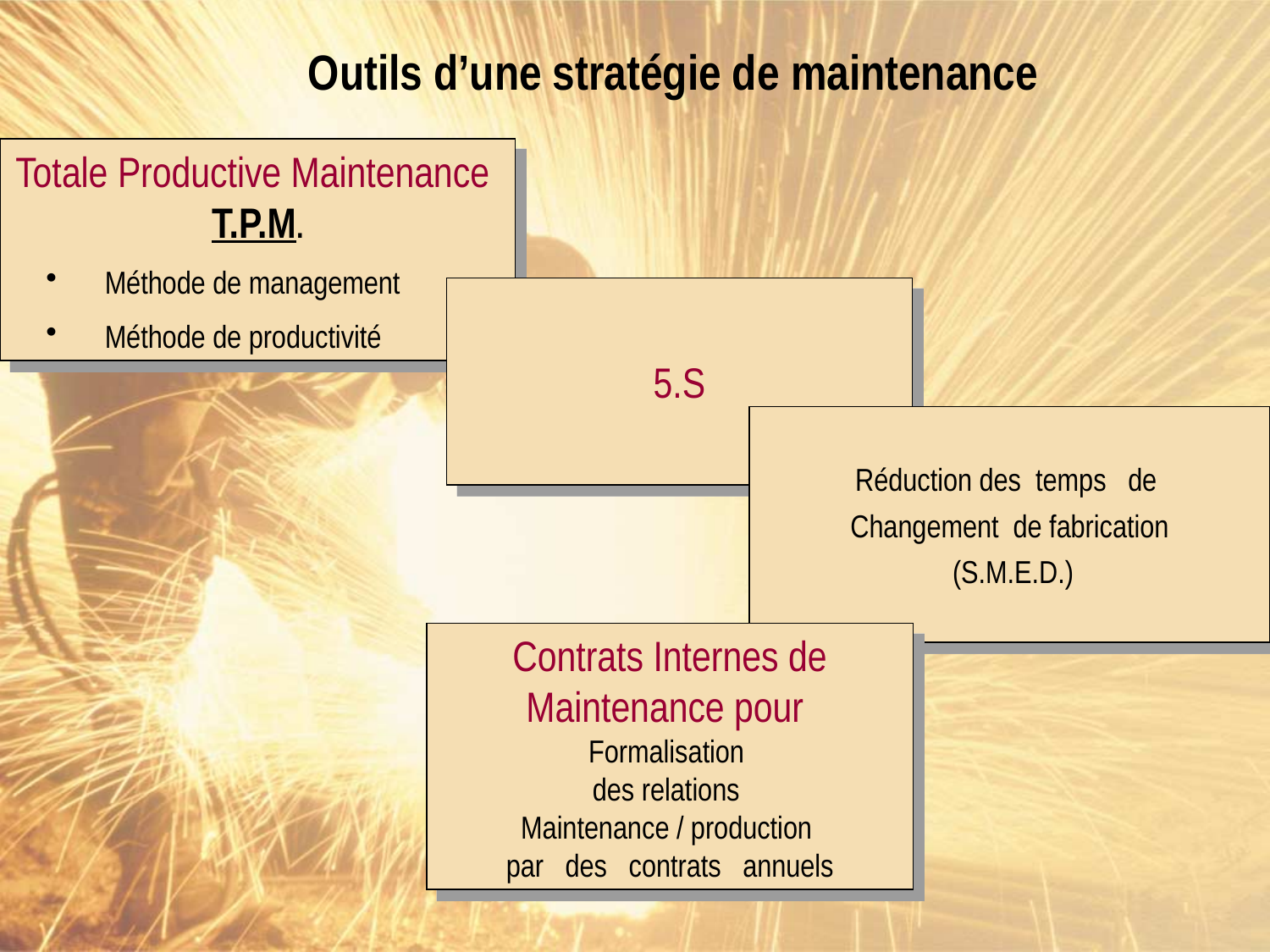

Outils d’une stratégie de maintenance
Totale Productive Maintenance  T.P.M.
    Méthode de management
    Méthode de productivité

5.S

Réduction des  temps   de
Changement  de fabrication
 (S.M.E.D.)

Contrats Internes de Maintenance pour
Formalisation
des relations
Maintenance / production
par   des   contrats   annuels